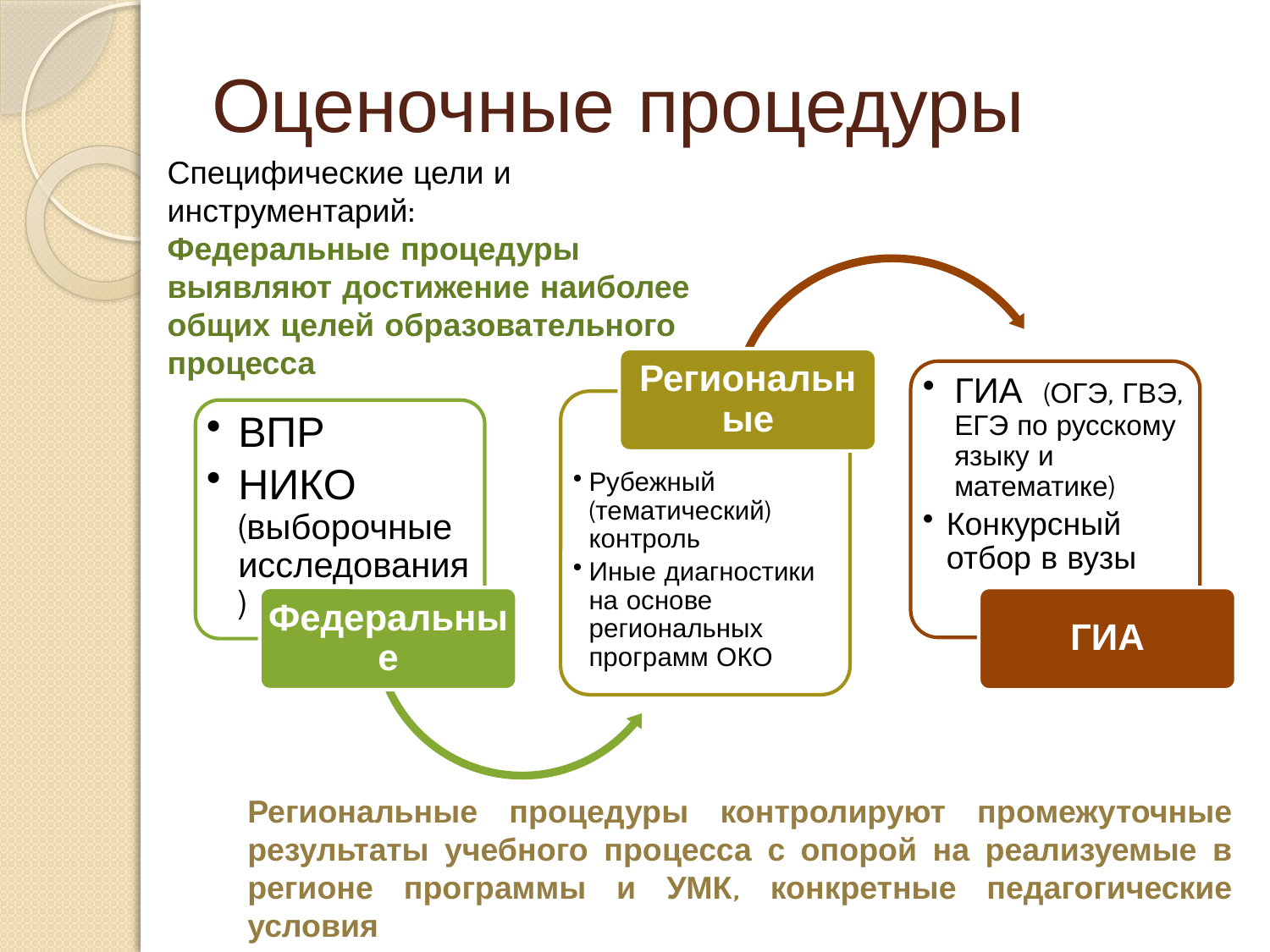

# Оценочные процедуры
Специфические цели и инструментарий:
Федеральные процедуры выявляют достижение наиболее общих целей образовательного процесса

ВПР
НИКО (выборочные исследования)
Федеральные
Рубежный (тематический) контроль
Иные диагностики на основе региональных программ ОКО
Региональные
ГИА  (ОГЭ, ГВЭ, ЕГЭ по русскому языку и математике)
Конкурсный отбор в вузы
ГИА
Региональные процедуры контролируют промежуточные результаты учебного процесса с опорой на реализуемые в регионе программы и УМК, конкретные педагогические условия